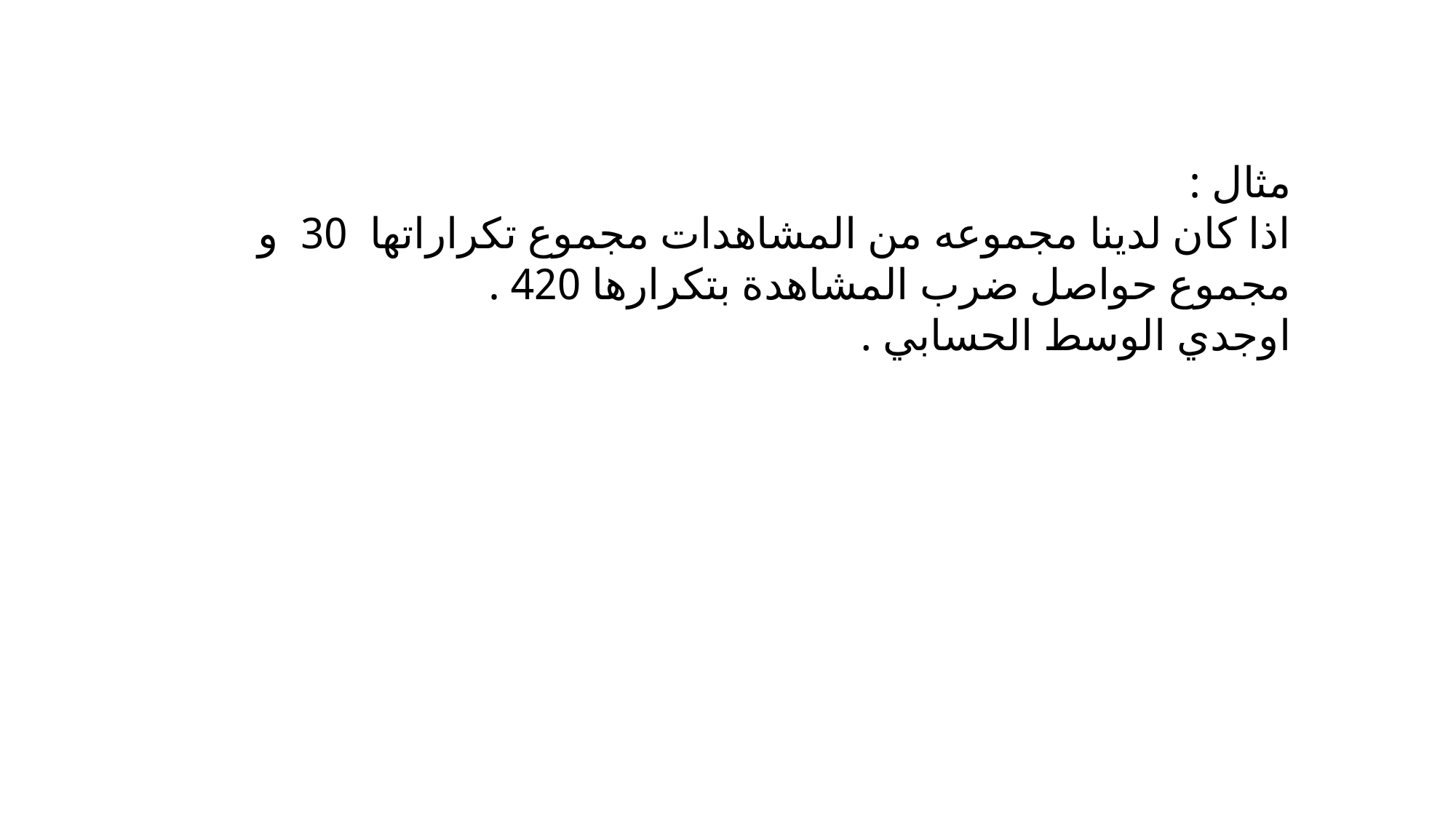

مثال :
اذا كان لدينا مجموعه من المشاهدات مجموع تكراراتها  30  و مجموع حواصل ضرب المشاهدة بتكرارها 420 .
اوجدي الوسط الحسابي .